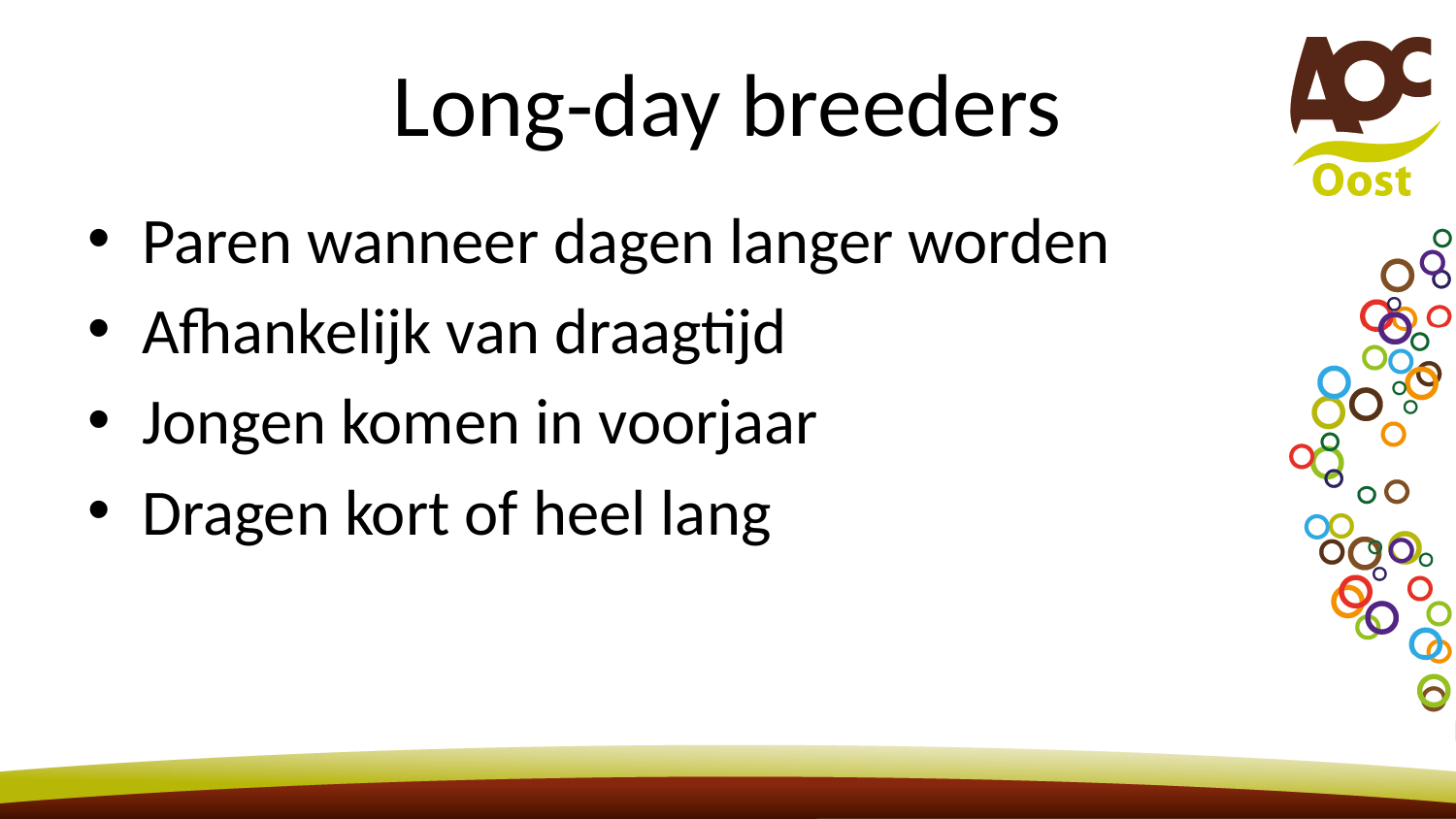

# Long-day breeders
Paren wanneer dagen langer worden
Afhankelijk van draagtijd
Jongen komen in voorjaar
Dragen kort of heel lang